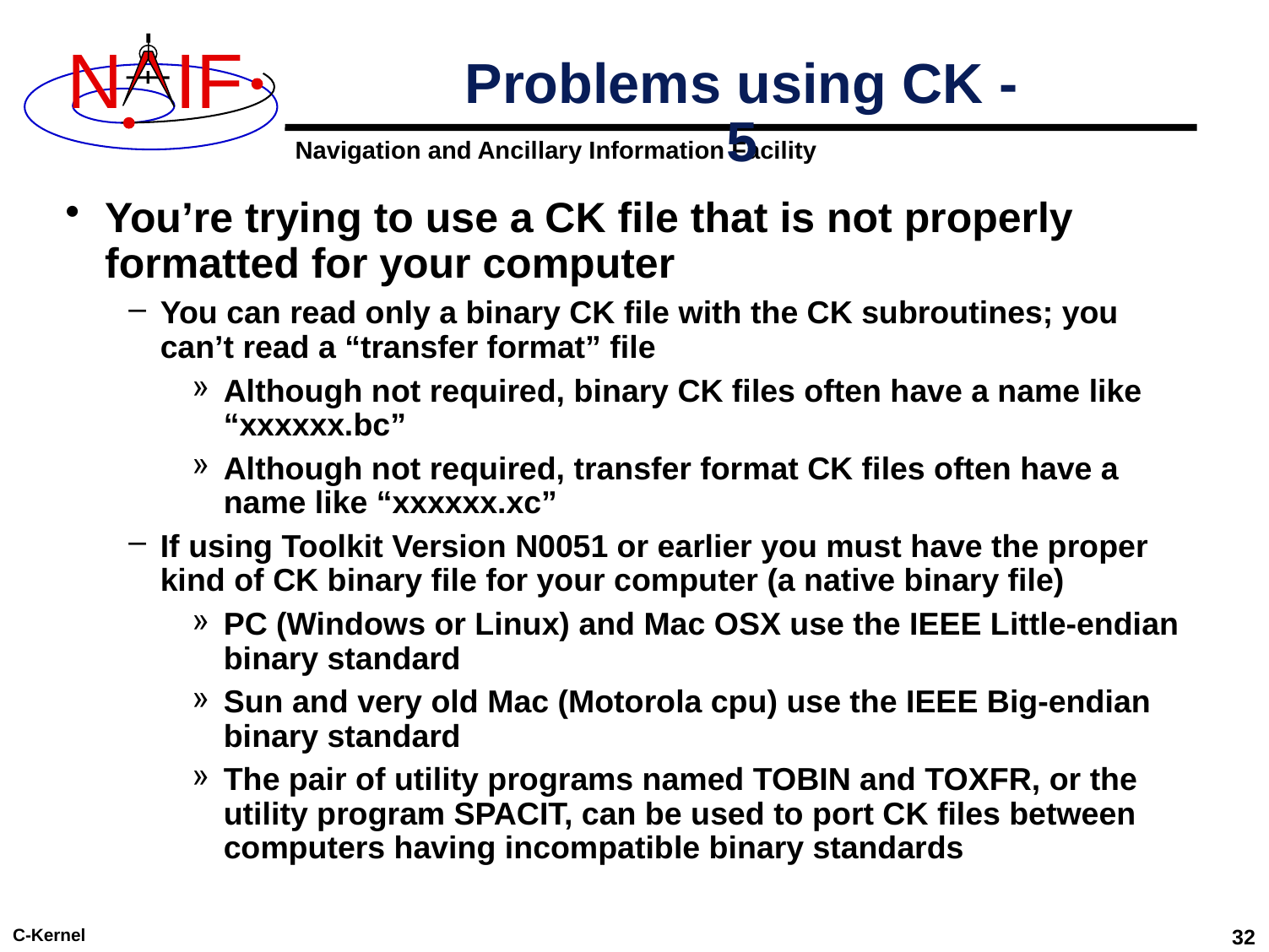

# Problems using CK - 5
You’re trying to use a CK file that is not properly formatted for your computer
You can read only a binary CK file with the CK subroutines; you can’t read a “transfer format” file
Although not required, binary CK files often have a name like “xxxxxx.bc”
Although not required, transfer format CK files often have a name like “xxxxxx.xc”
If using Toolkit Version N0051 or earlier you must have the proper kind of CK binary file for your computer (a native binary file)
PC (Windows or Linux) and Mac OSX use the IEEE Little-endian binary standard
Sun and very old Mac (Motorola cpu) use the IEEE Big-endian binary standard
The pair of utility programs named TOBIN and TOXFR, or the utility program SPACIT, can be used to port CK files between computers having incompatible binary standards
C-Kernel
32